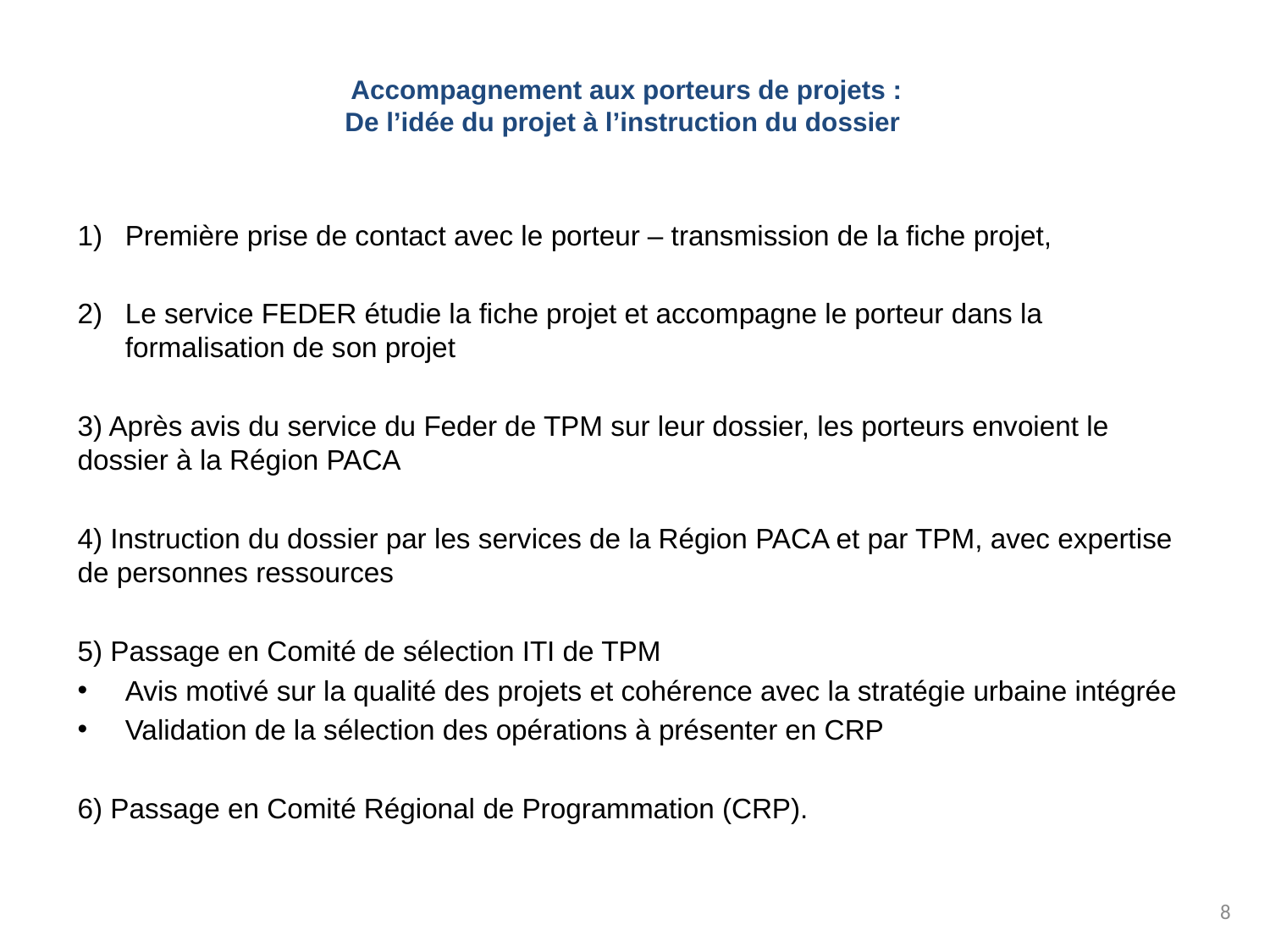

# Accompagnement aux porteurs de projets : De l’idée du projet à l’instruction du dossier

Première prise de contact avec le porteur – transmission de la fiche projet,

Le service FEDER étudie la fiche projet et accompagne le porteur dans la formalisation de son projet

3) Après avis du service du Feder de TPM sur leur dossier, les porteurs envoient le dossier à la Région PACA

4) Instruction du dossier par les services de la Région PACA et par TPM, avec expertise de personnes ressources

5) Passage en Comité de sélection ITI de TPM
Avis motivé sur la qualité des projets et cohérence avec la stratégie urbaine intégrée
Validation de la sélection des opérations à présenter en CRP

6) Passage en Comité Régional de Programmation (CRP).

8